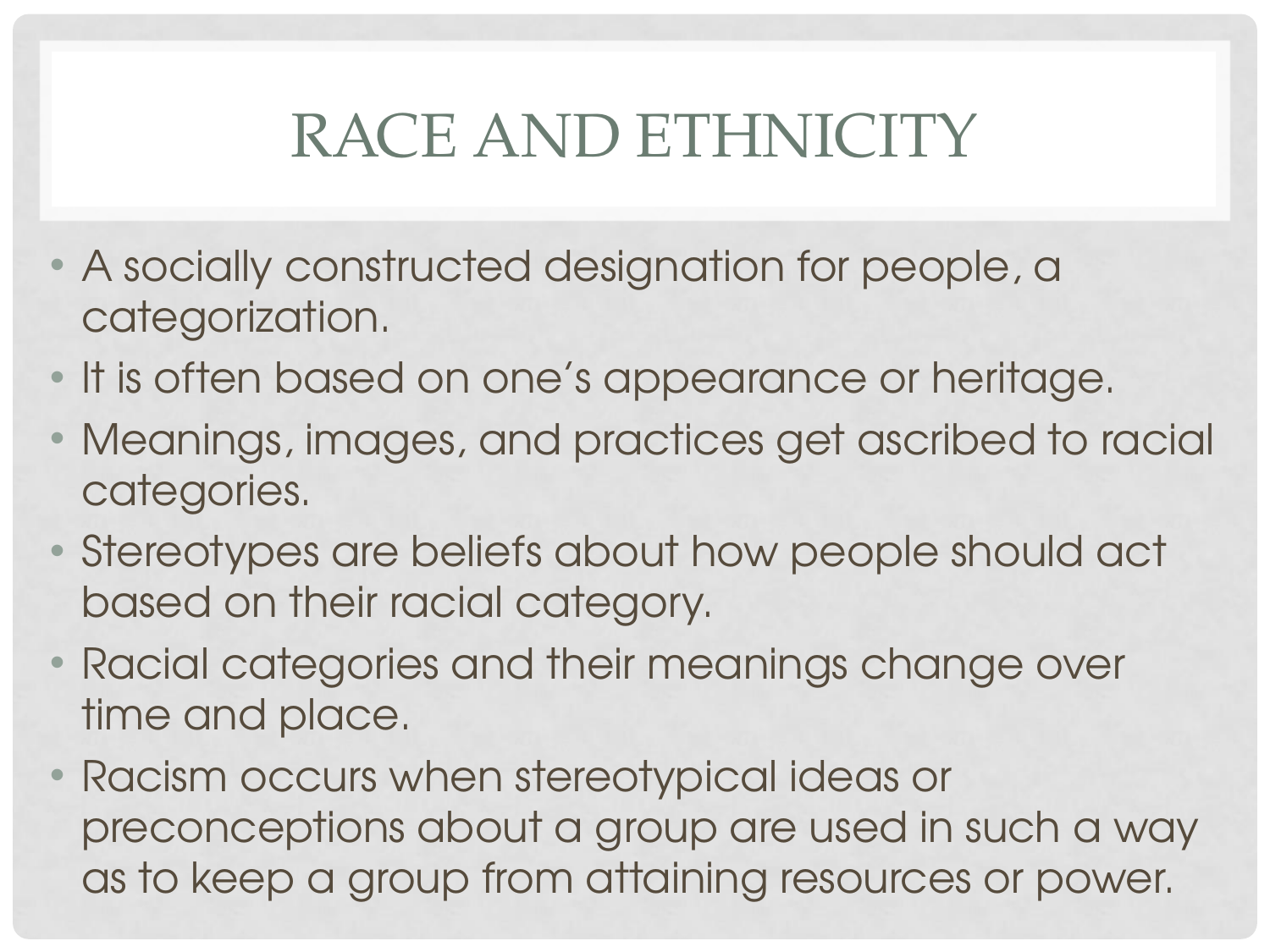

# RACE AND ETHNICITY
A socially constructed designation for people, a categorization.
It is often based on one’s appearance or heritage.
Meanings, images, and practices get ascribed to racial categories.
Stereotypes are beliefs about how people should act based on their racial category.
Racial categories and their meanings change over time and place.
Racism occurs when stereotypical ideas or preconceptions about a group are used in such a way as to keep a group from attaining resources or power.